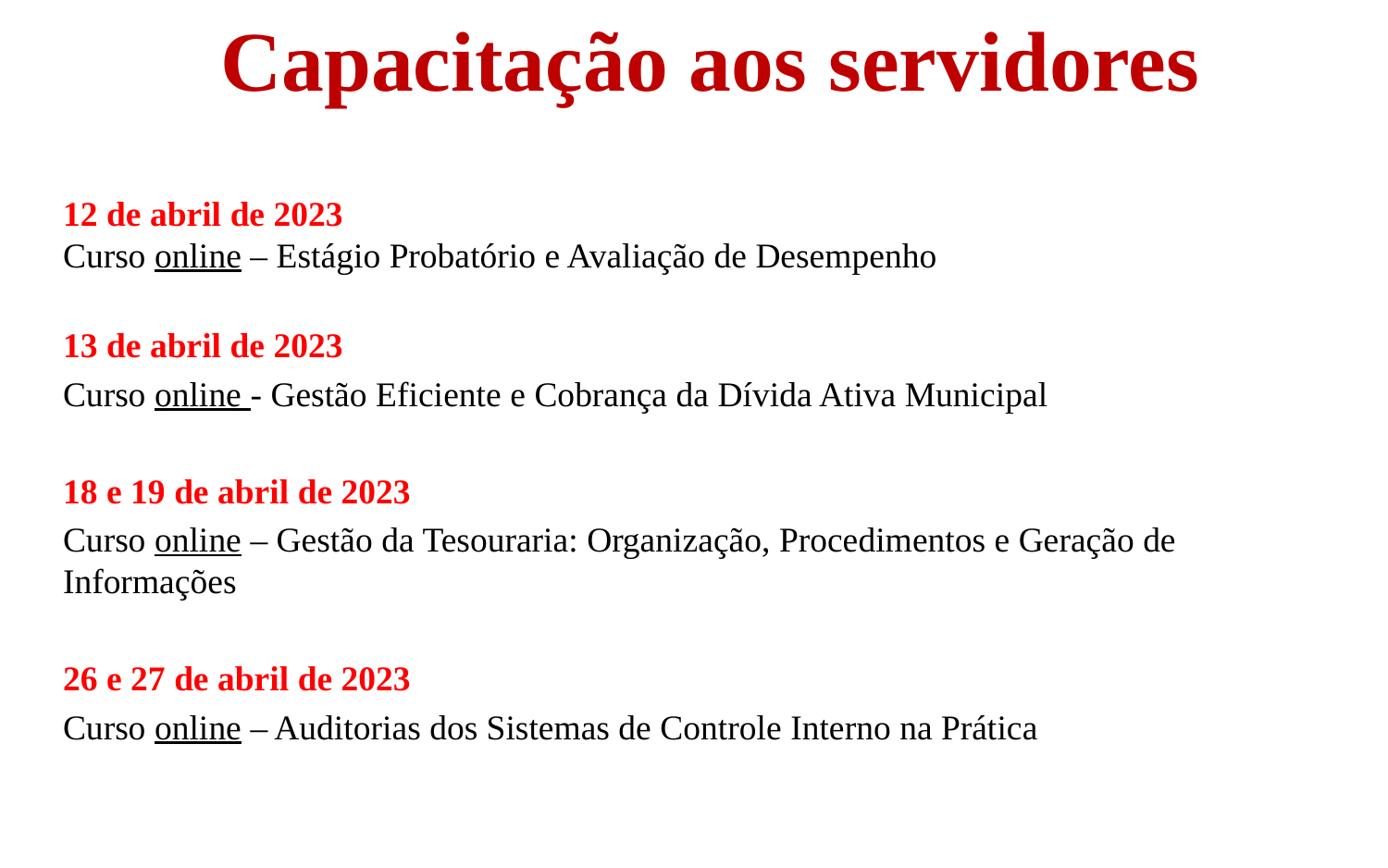

Capacitação aos servidores

12 de abril de 2023
Curso online – Estágio Probatório e Avaliação de Desempenho

13 de abril de 2023
Curso online - Gestão Eficiente e Cobrança da Dívida Ativa Municipal

18 e 19 de abril de 2023
Curso online – Gestão da Tesouraria: Organização, Procedimentos e Geração de Informações

26 e 27 de abril de 2023
Curso online – Auditorias dos Sistemas de Controle Interno na Prática